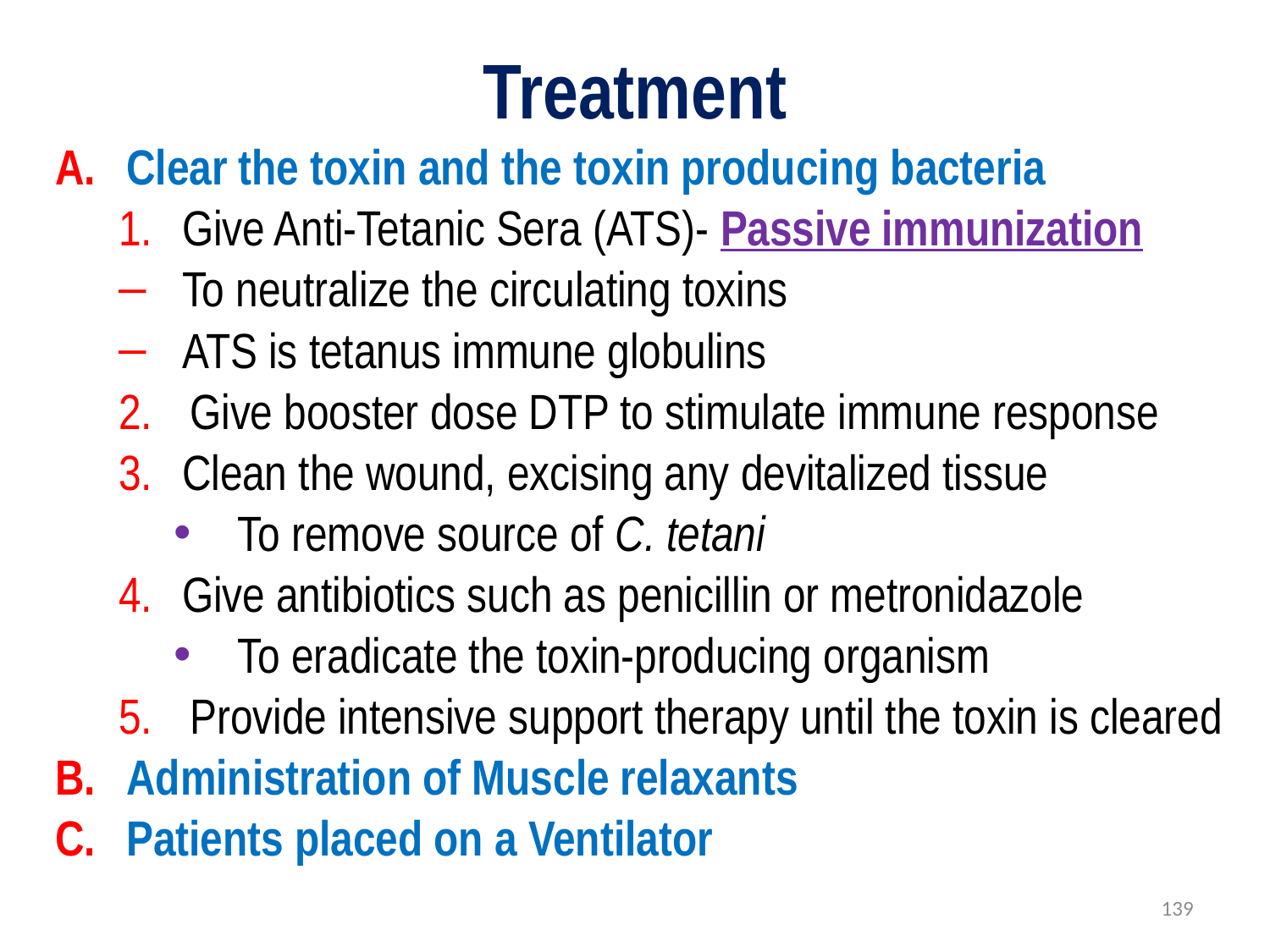

# Treatment
Clear the toxin and the toxin producing bacteria
Give Anti-Tetanic Sera (ATS)- Passive immunization
To neutralize the circulating toxins
ATS is tetanus immune globulins
Give booster dose DTP to stimulate immune response
Clean the wound, excising any devitalized tissue
To remove source of C. tetani
Give antibiotics such as penicillin or metronidazole
To eradicate the toxin-producing organism
Provide intensive support therapy until the toxin is cleared
Administration of Muscle relaxants
Patients placed on a Ventilator

139